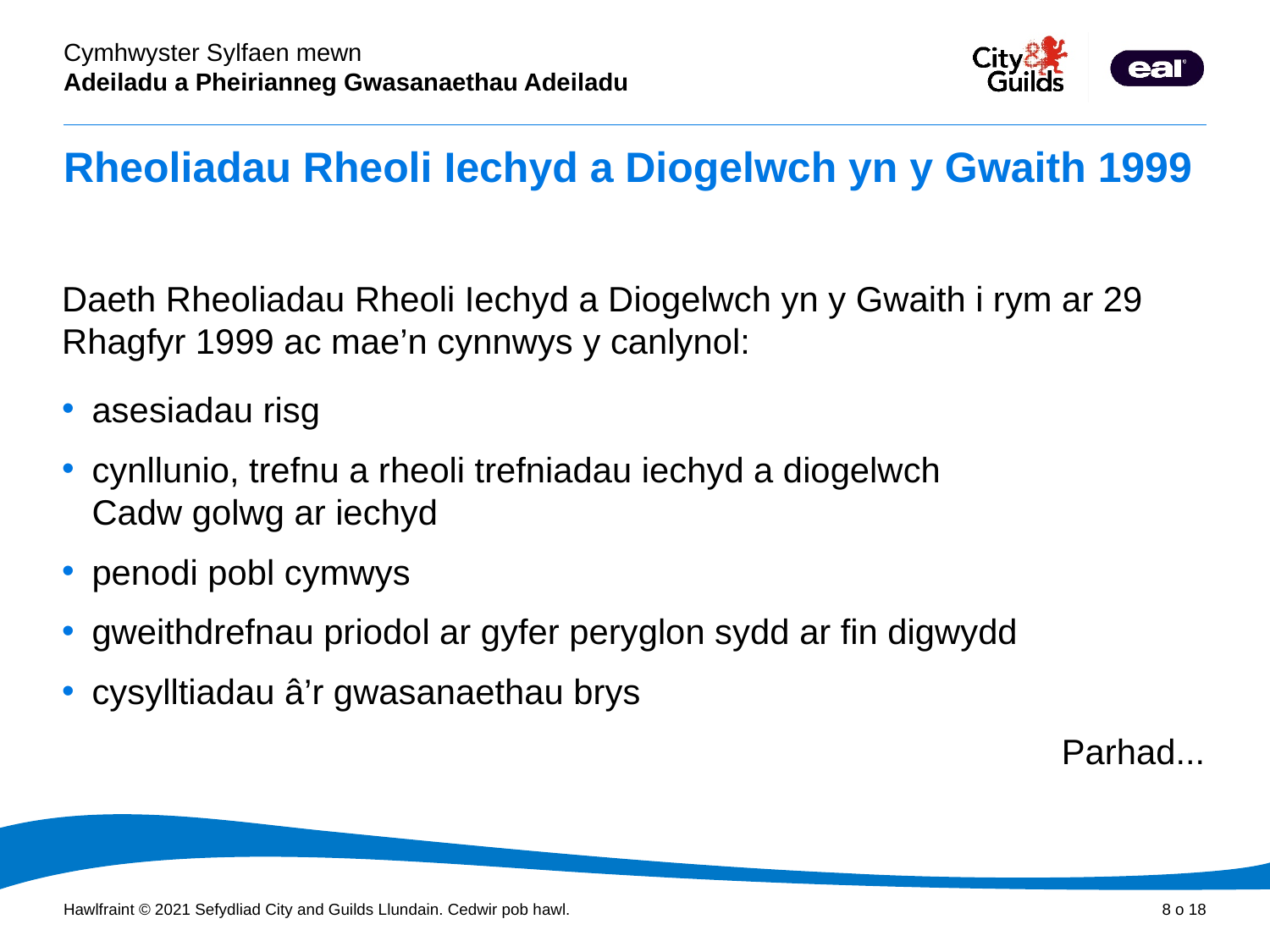

# Rheoliadau Rheoli Iechyd a Diogelwch yn y Gwaith 1999
Daeth Rheoliadau Rheoli Iechyd a Diogelwch yn y Gwaith i rym ar 29 Rhagfyr 1999 ac mae’n cynnwys y canlynol:
asesiadau risg
cynllunio, trefnu a rheoli trefniadau iechyd a diogelwch
Cadw golwg ar iechyd
penodi pobl cymwys
gweithdrefnau priodol ar gyfer peryglon sydd ar fin digwydd
cysylltiadau â’r gwasanaethau brys
Parhad...